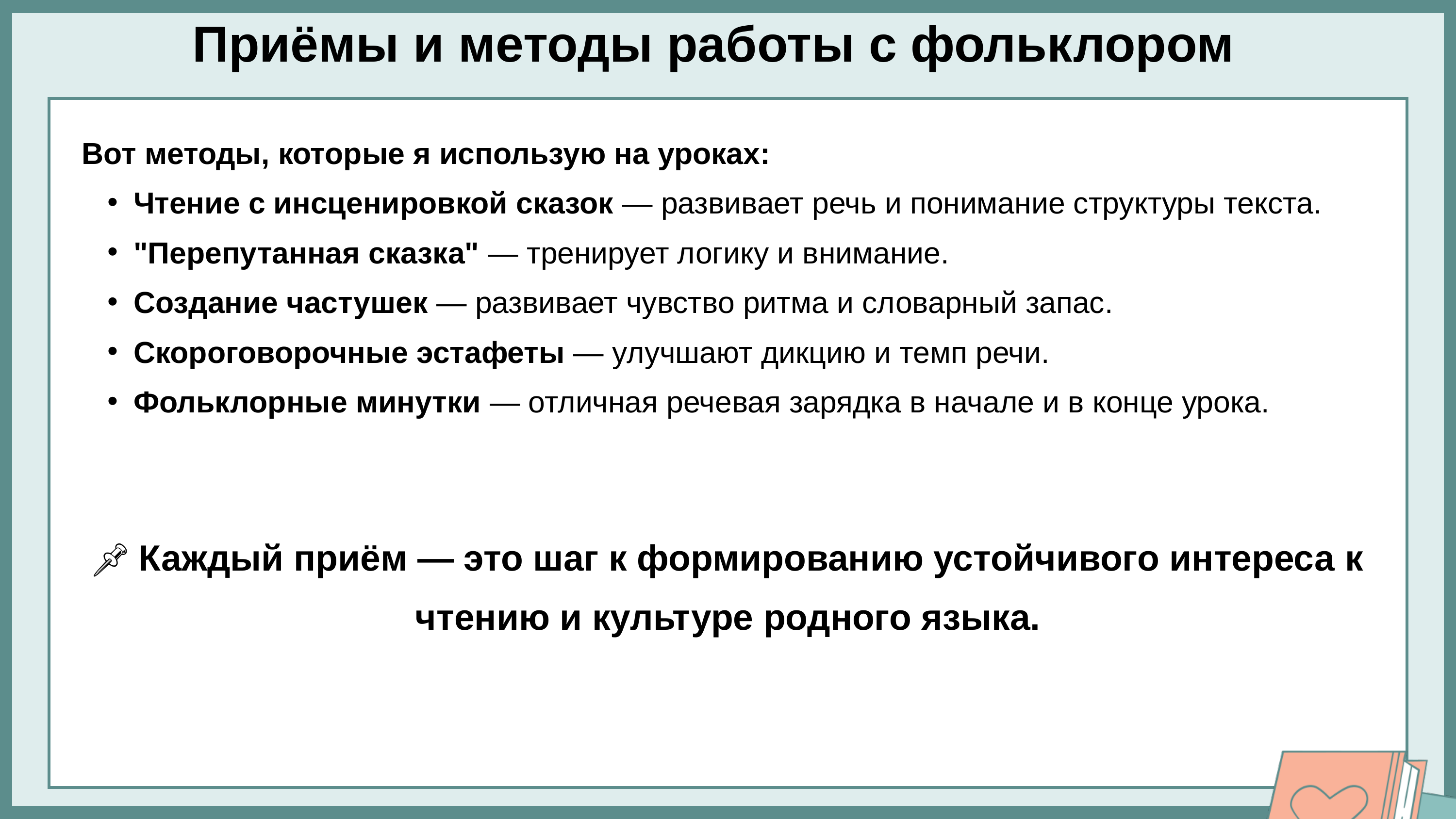

Приёмы и методы работы с фольклором

Вот методы, которые я использую на уроках:
Чтение с инсценировкой сказок — развивает речь и понимание структуры текста.
"Перепутанная сказка" — тренирует логику и внимание.
Создание частушек — развивает чувство ритма и словарный запас.
Скороговорочные эстафеты — улучшают дикцию и темп речи.
Фольклорные минутки — отличная речевая зарядка в начале и в конце урока.

📌 Каждый приём — это шаг к формированию устойчивого интереса к чтению и культуре родного языка.